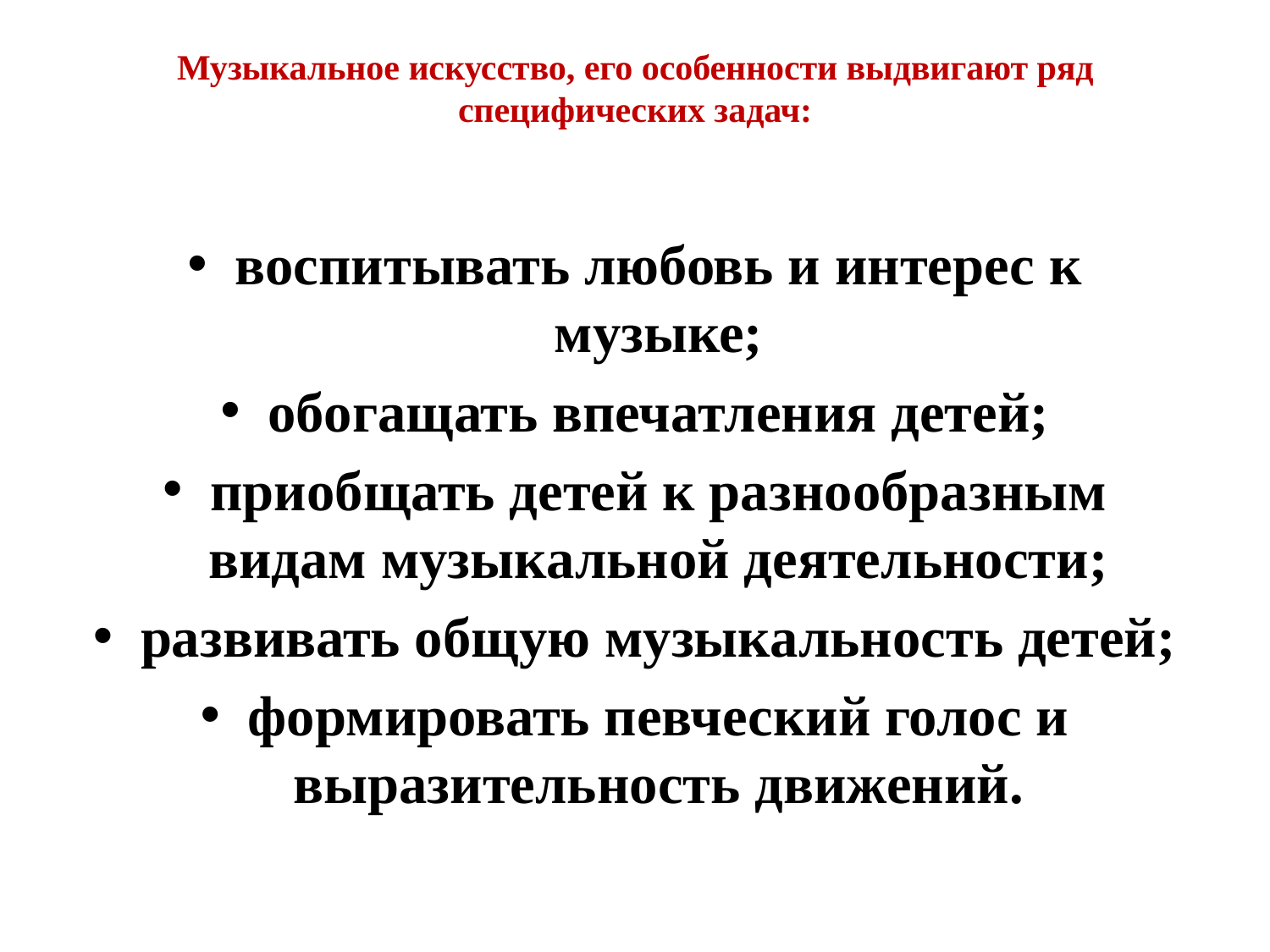

# Музыкальное искусство, его особенности выдвигают ряд специфических задач:
воспитывать любовь и интерес к музыке;
обогащать впечатления детей;
приобщать детей к разнообразным видам музыкальной деятельности;
развивать общую музыкальность детей;
формировать певческий голос и выразительность движений.